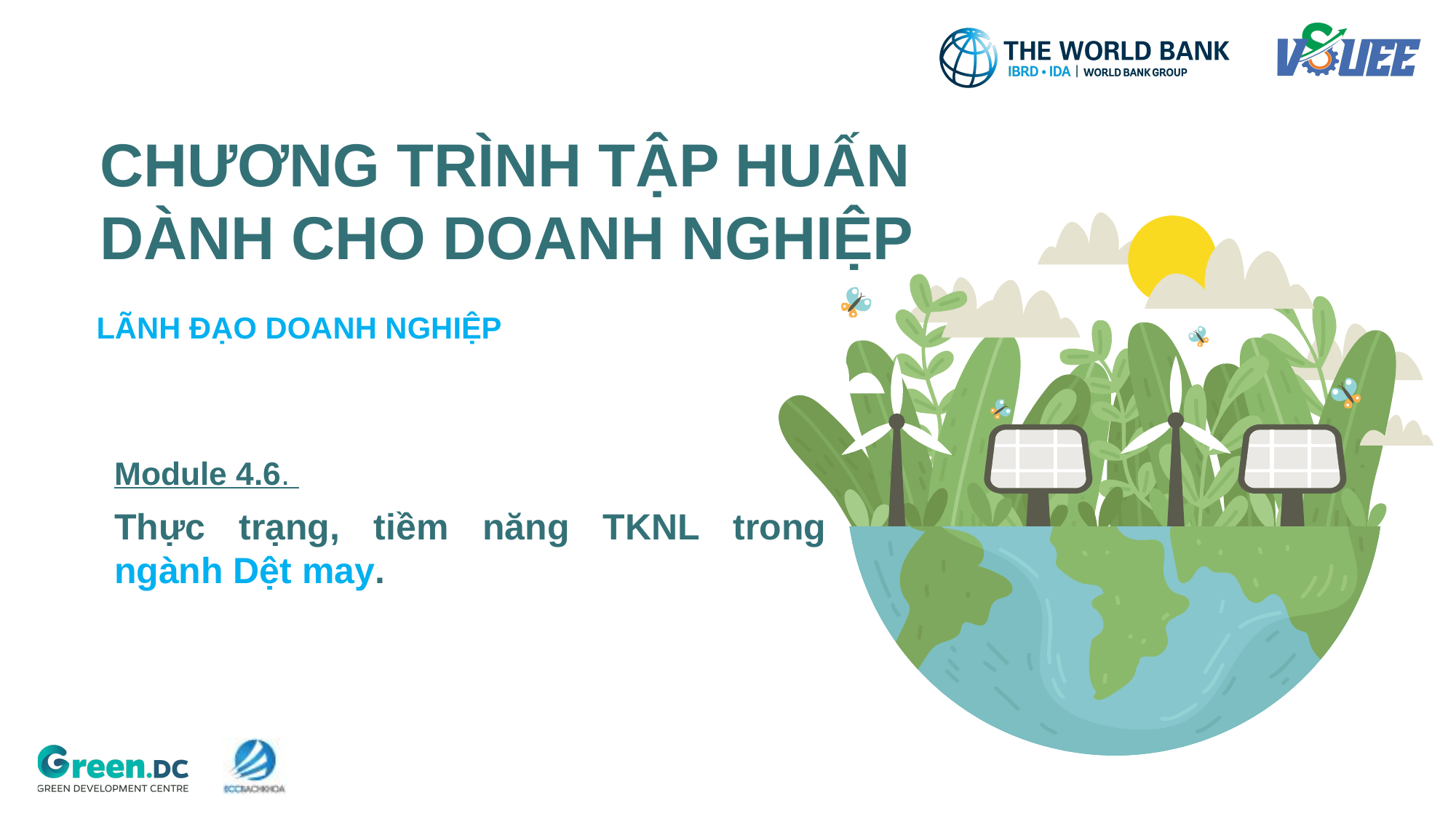

CHƯƠNG TRÌNH TẬP HUẤN DÀNH CHO DOANH NGHIỆP

LÃNH ĐẠO DOANH NGHIỆP
Module 4.6.
Thực trạng, tiềm năng TKNL trong ngành Dệt may.